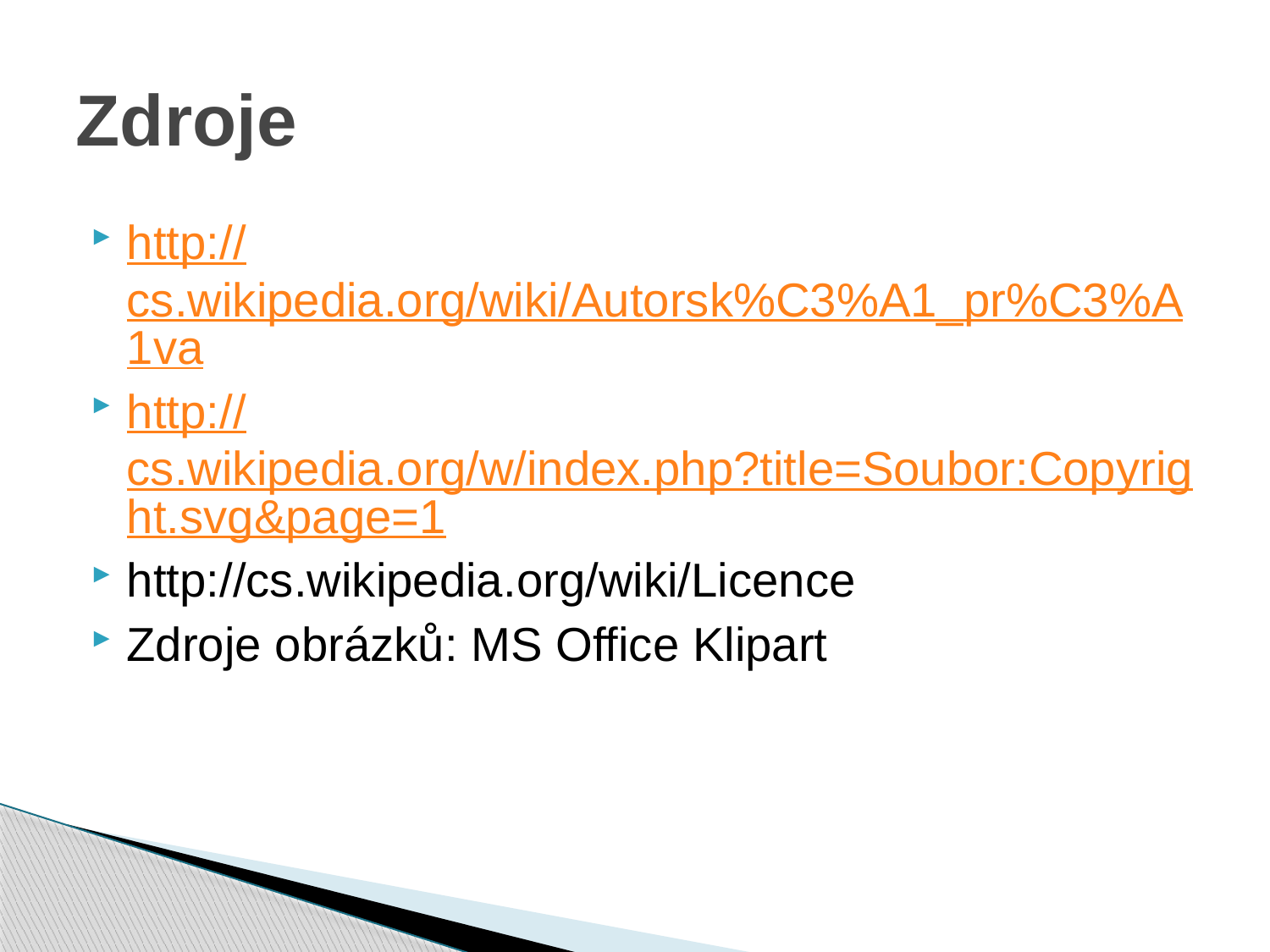

# Zdroje
http://cs.wikipedia.org/wiki/Autorsk%C3%A1_pr%C3%A1va
http://cs.wikipedia.org/w/index.php?title=Soubor:Copyright.svg&page=1
http://cs.wikipedia.org/wiki/Licence
Zdroje obrázků: MS Office Klipart